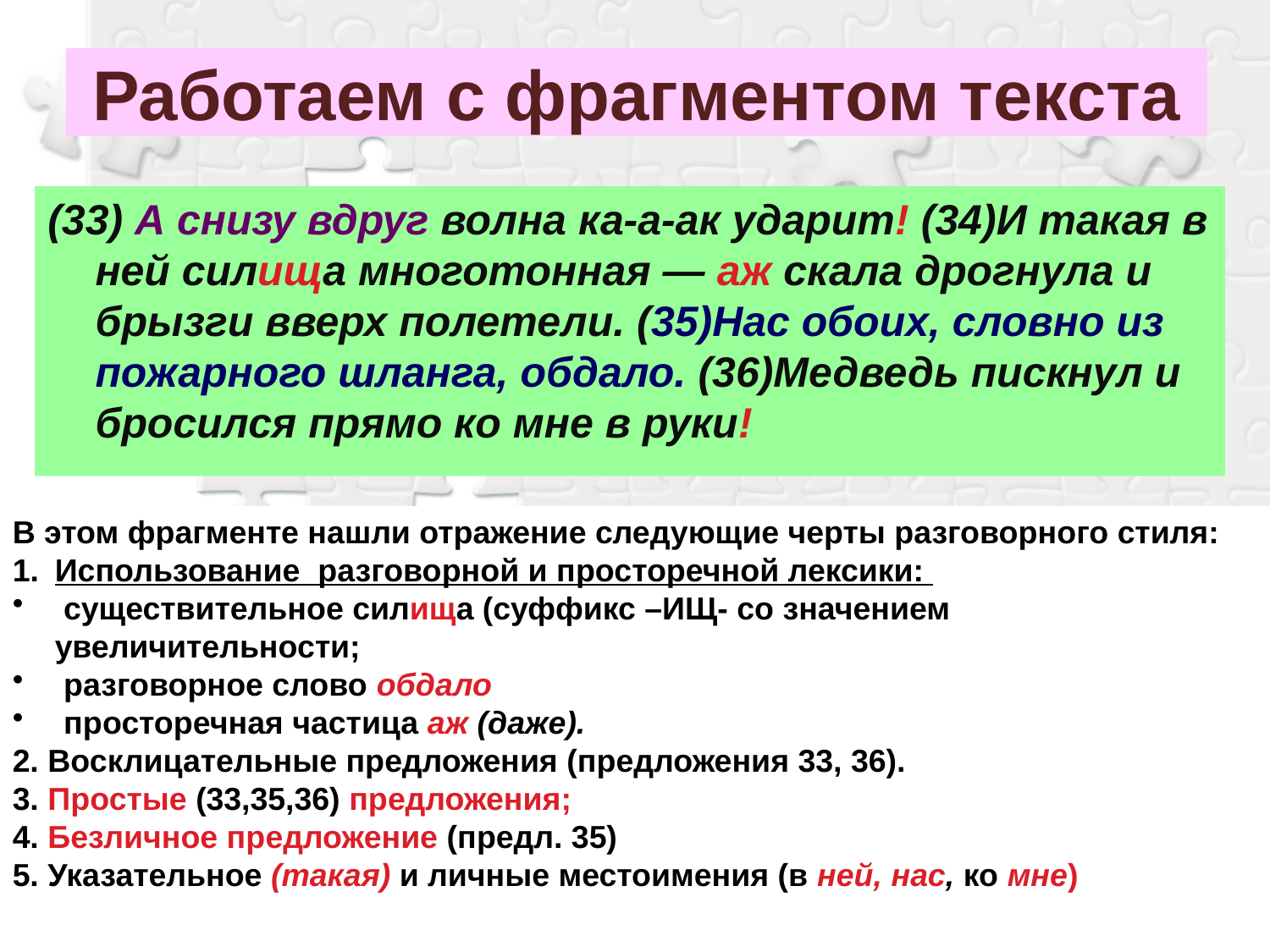

Работаем с фрагментом текста
(33) А снизу вдруг волна ка-а-ак ударит! (34)И такая в ней силища многотонная — аж скала дрогнула и брызги вверх полетели. (35)Нас обоих, словно из пожарного шланга, обдало. (36)Медведь пискнул и бросился прямо ко мне в руки!

В этом фрагменте нашли отражение следующие черты разговорного стиля:
Использование  разговорной и просторечной лексики:
 существительное силища (суффикс –ИЩ- со значением увеличительности;
 разговорное слово обдало
 просторечная частица аж (даже).
2. Восклицательные предложения (предложения 33, 36).
3. Простые (33,35,36) предложения;
4. Безличное предложение (предл. 35)
5. Указательное (такая) и личные местоимения (в ней, нас, ко мне)